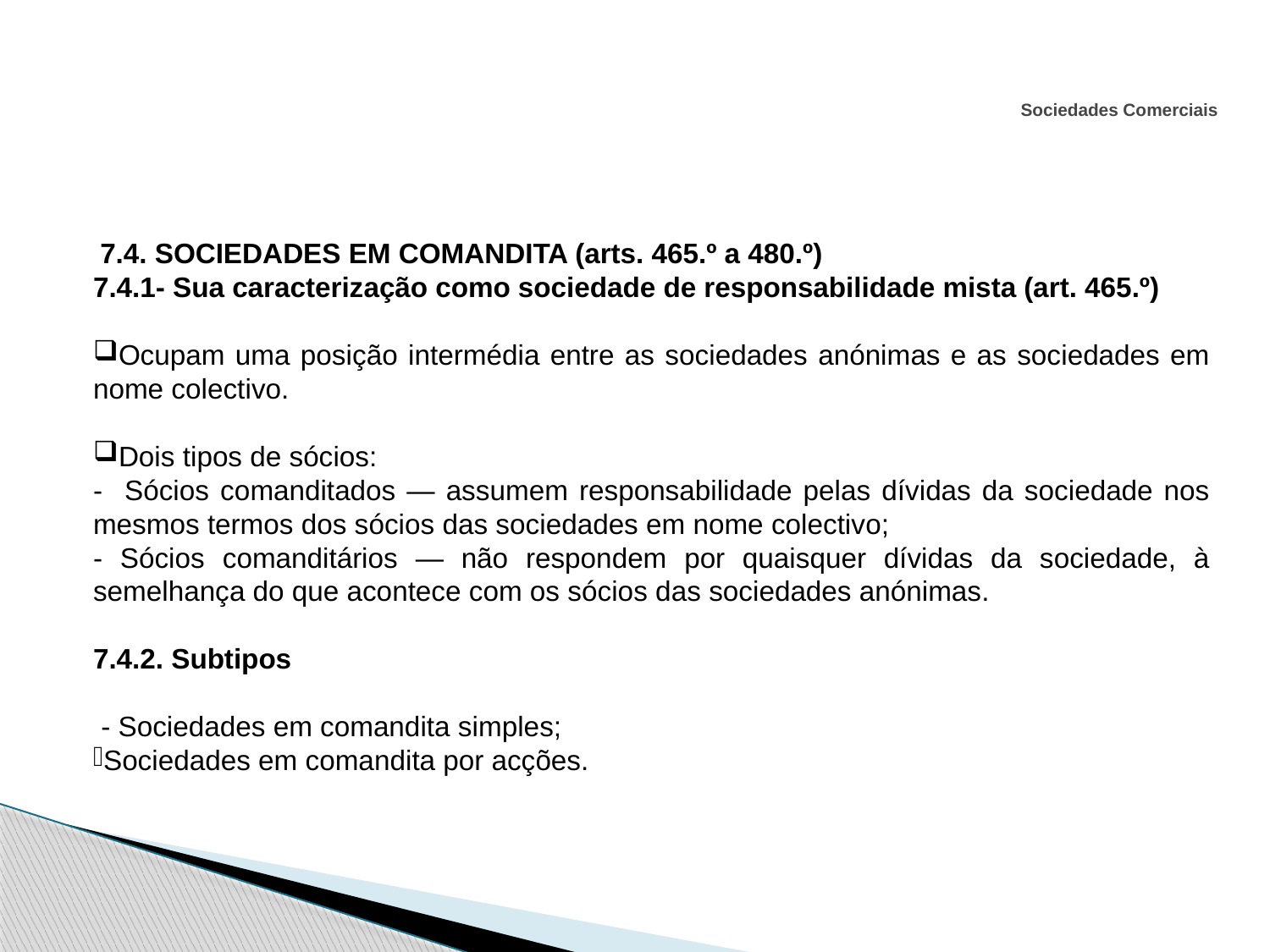

# Sociedades Comerciais

 7.4. SOCIEDADES EM COMANDITA (arts. 465.º a 480.º)
7.4.1- Sua caracterização como sociedade de responsabilidade mista (art. 465.º)

Ocupam uma posição intermédia entre as sociedades anónimas e as sociedades em nome colectivo.

Dois tipos de sócios:
-  Sócios comanditados ― assumem responsabilidade pelas dívidas da sociedade nos mesmos termos dos sócios das sociedades em nome colectivo;
- Sócios comanditários ― não respondem por quaisquer dívidas da sociedade, à semelhança do que acontece com os sócios das sociedades anónimas.

7.4.2. Subtipos

 - Sociedades em comandita simples;
Sociedades em comandita por acções.